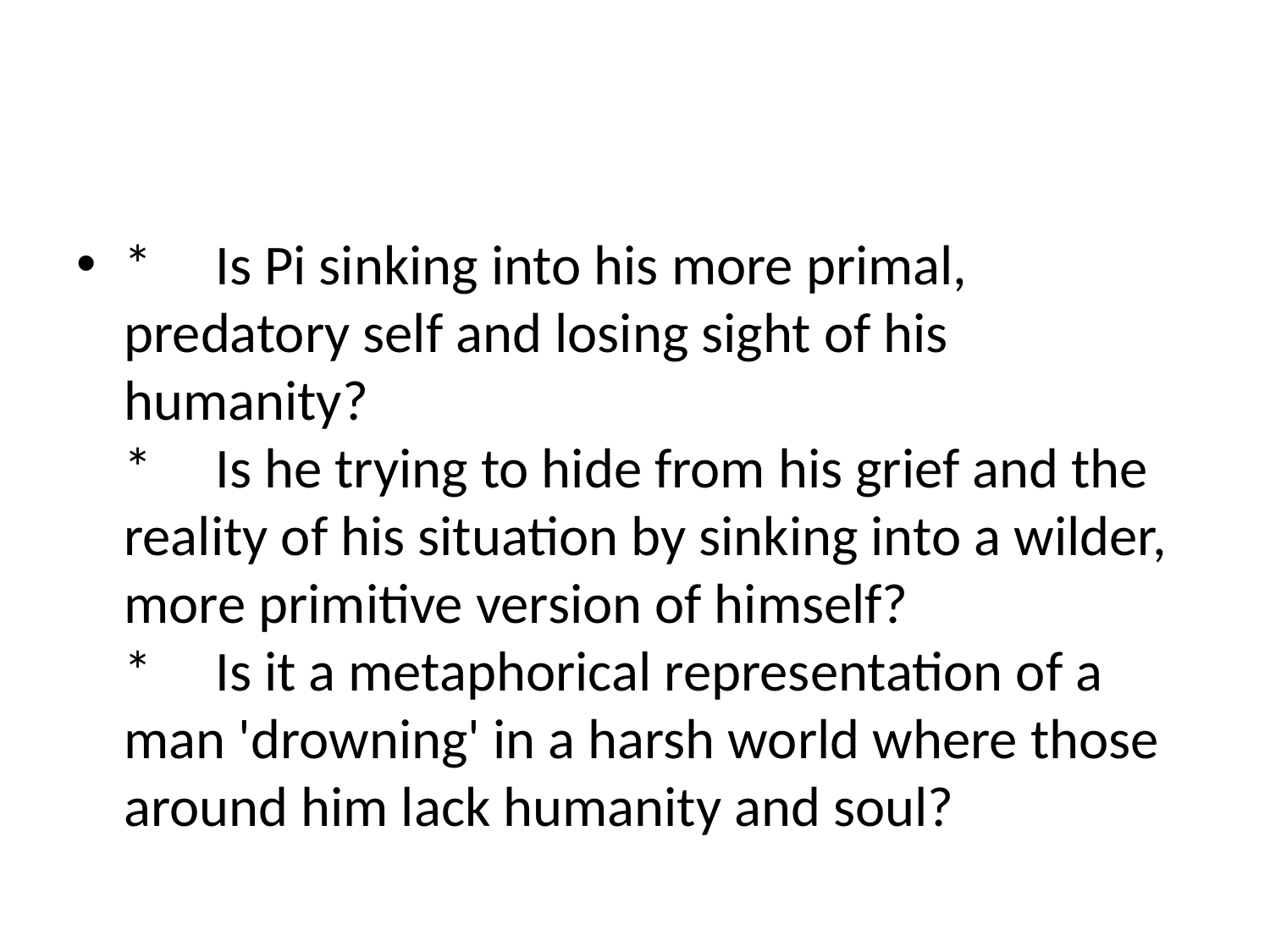

*     Is Pi sinking into his more primal, predatory self and losing sight of his humanity?
*     Is he trying to hide from his grief and the reality of his situation by sinking into a wilder, more primitive version of himself?
*     Is it a metaphorical representation of a man 'drowning' in a harsh world where those around him lack humanity and soul?